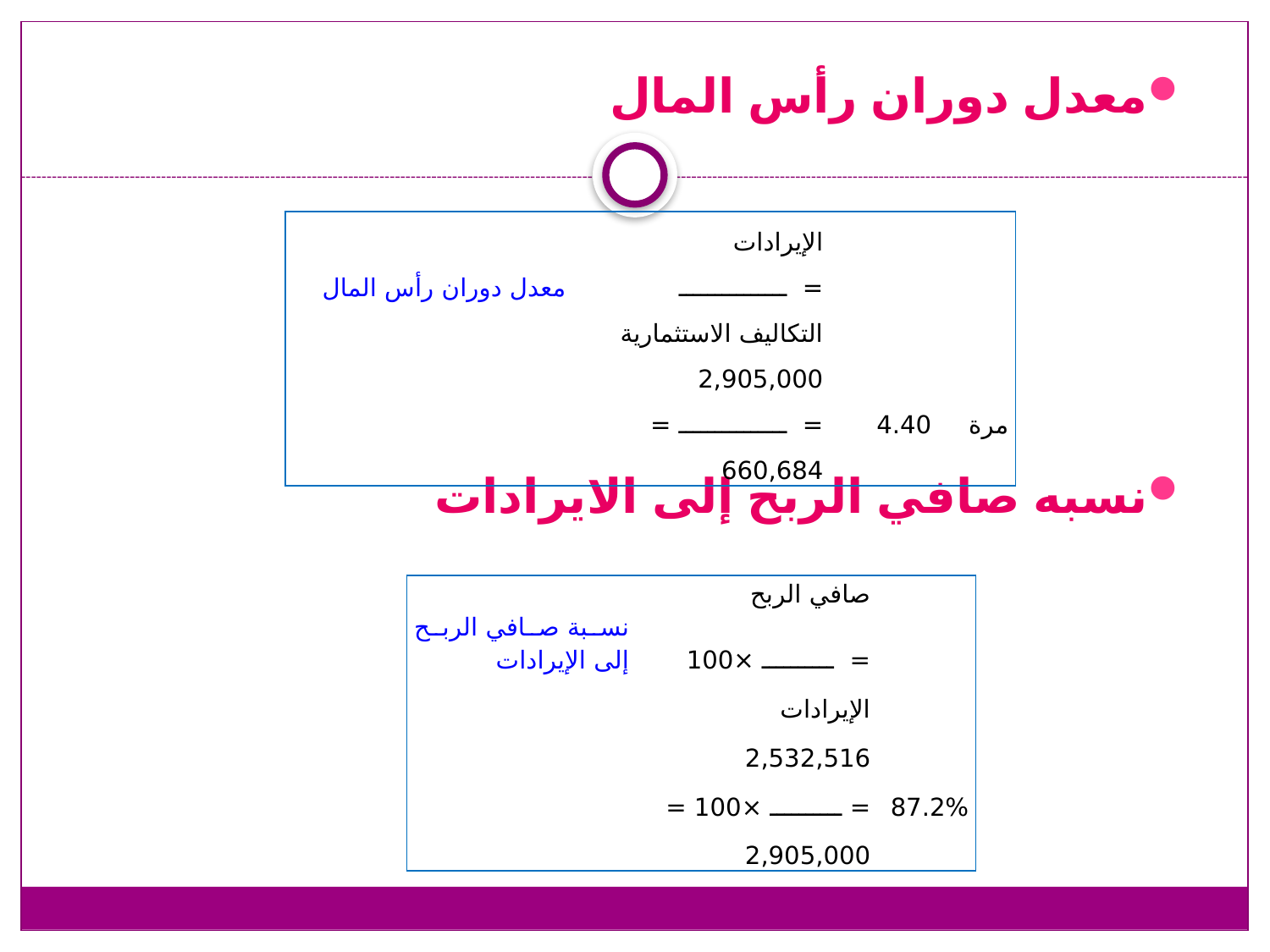

معدل دوران رأس المال

نسبه صافي الربح إلى الايرادات
|  | الإيرادات |  |  |
| --- | --- | --- | --- |
| معدل دوران رأس المال | = ـــــــــــــــ |  |  |
|  | التكاليف الاستثمارية |  |  |
|  | 2,905,000 |  |  |
|  | = ـــــــــــــــ = | 4.40 | مرة |
|  | 660,684 |  |  |
|  | صافي الربح |  |
| --- | --- | --- |
| نسبة صافي الربح إلى الإيرادات | = ــــــــــ ×100 |  |
|  | الإيرادات |  |
|  | 2,532,516 |  |
|  | = ــــــــــ ×100 = | 87.2% |
|  | 2,905,000 |  |